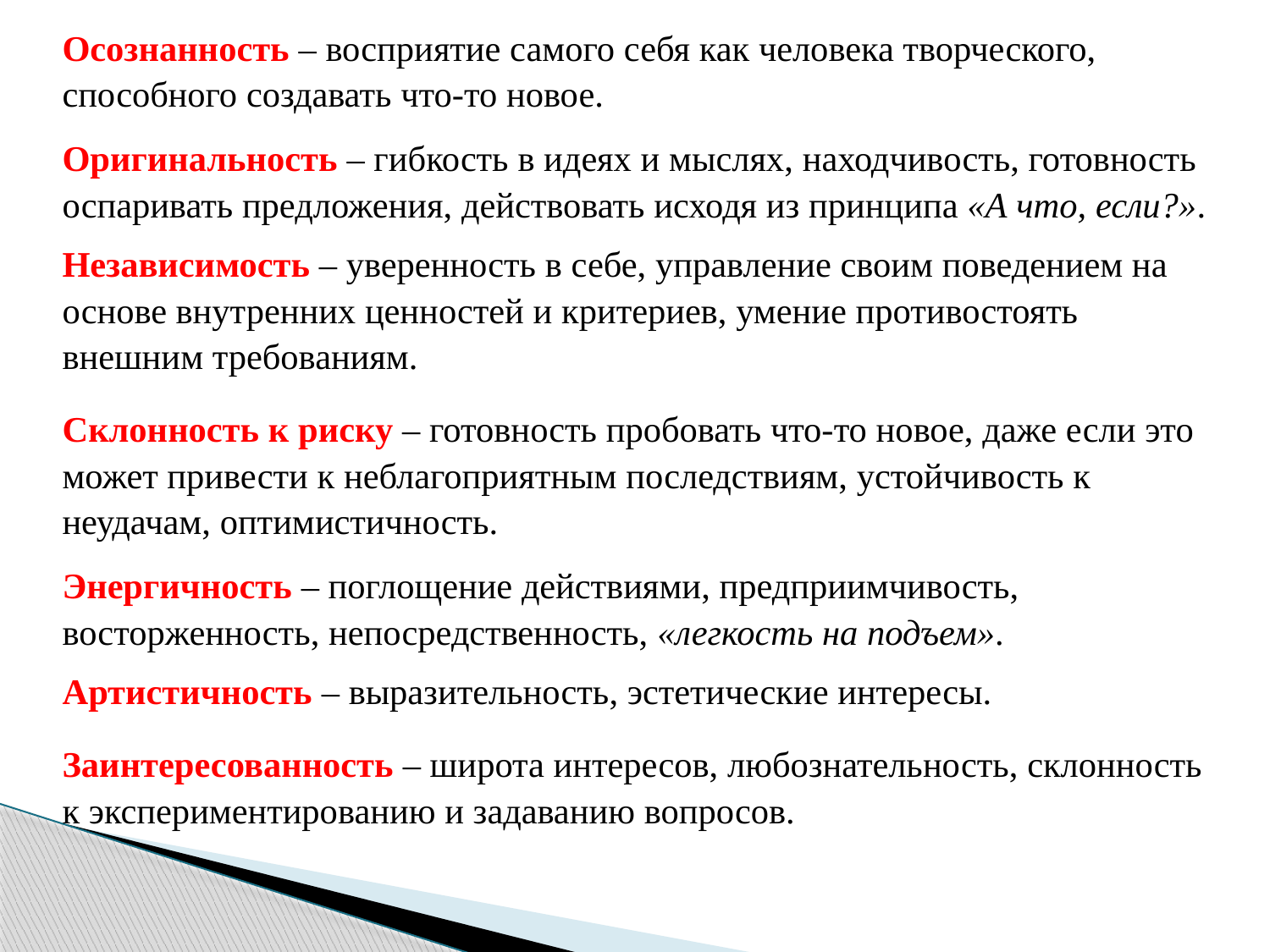

Осознанность – восприятие самого себя как человека творческого, способного создавать что-то новое.
Оригинальность – гибкость в идеях и мыслях, находчивость, готовность оспаривать предложения, действовать исходя из принципа «А что, если?».
Независимость – уверенность в себе, управление своим поведением на основе внутренних ценностей и критериев, умение противостоять внешним требованиям.
Склонность к риску – готовность пробовать что-то новое, даже если это может привести к неблагоприятным последствиям, устойчивость к неудачам, оптимистичность.
Энергичность – поглощение действиями, предприимчивость, восторженность, непосредственность, «легкость на подъем».
Артистичность – выразительность, эстетические интересы.
Заинтересованность – широта интересов, любознательность, склонность к экспериментированию и задаванию вопросов.